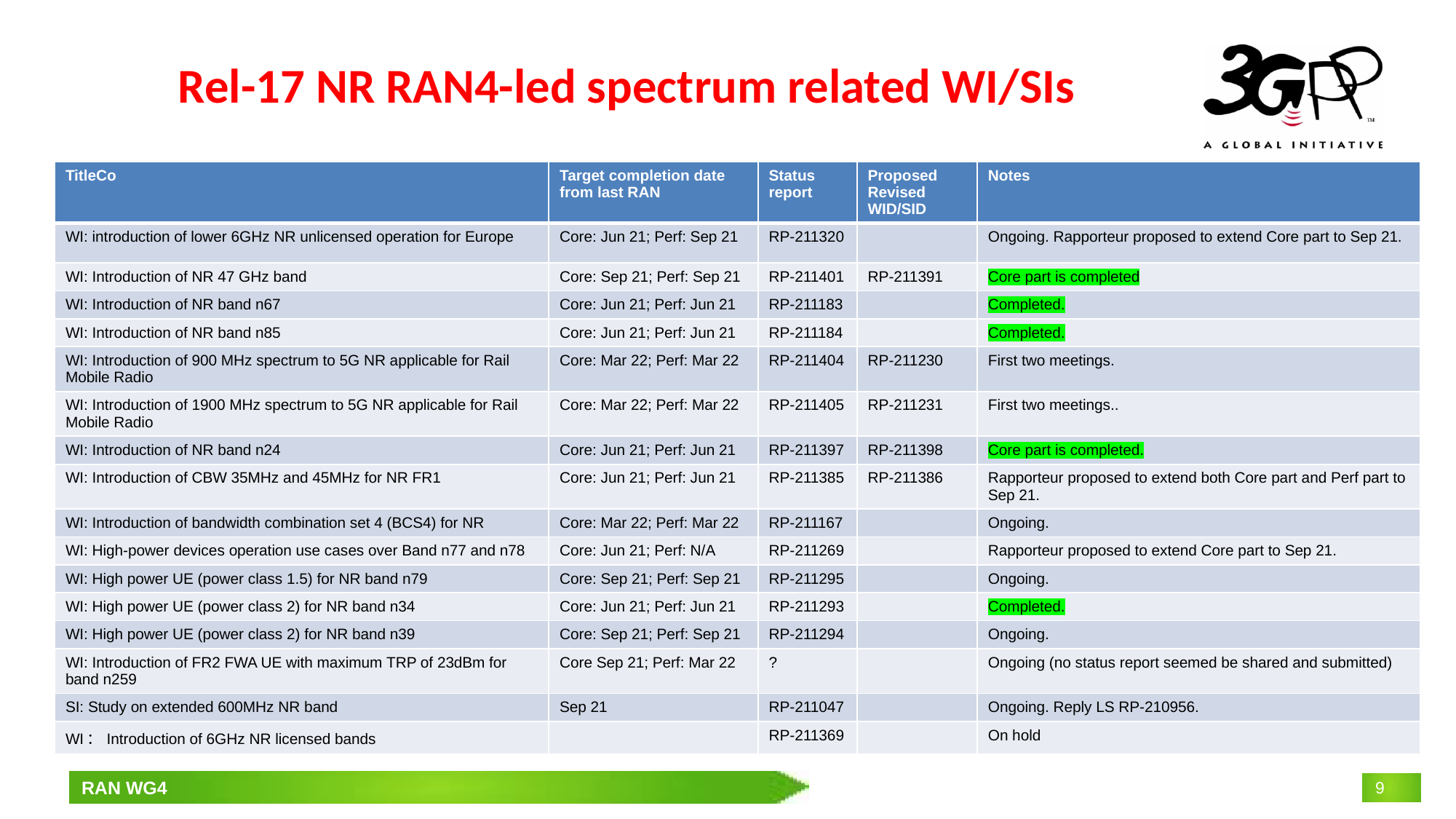

# Rel-17 NR RAN4-led spectrum related WI/SIs
| TitleCo | Target completion date from last RAN | Status report | Proposed Revised WID/SID | Notes |
| --- | --- | --- | --- | --- |
| WI: introduction of lower 6GHz NR unlicensed operation for Europe | Core: Jun 21; Perf: Sep 21 | RP-211320 |  | Ongoing. Rapporteur proposed to extend Core part to Sep 21. |
| WI: Introduction of NR 47 GHz band | Core: Sep 21; Perf: Sep 21 | RP-211401 | RP-211391 | Core part is completed |
| WI: Introduction of NR band n67 | Core: Jun 21; Perf: Jun 21 | RP-211183 |  | Completed. |
| WI: Introduction of NR band n85 | Core: Jun 21; Perf: Jun 21 | RP-211184 |  | Completed. |
| WI: Introduction of 900 MHz spectrum to 5G NR applicable for Rail Mobile Radio | Core: Mar 22; Perf: Mar 22 | RP-211404 | RP-211230 | First two meetings. |
| WI: Introduction of 1900 MHz spectrum to 5G NR applicable for Rail Mobile Radio | Core: Mar 22; Perf: Mar 22 | RP-211405 | RP-211231 | First two meetings.. |
| WI: Introduction of NR band n24 | Core: Jun 21; Perf: Jun 21 | RP-211397 | RP-211398 | Core part is completed. |
| WI: Introduction of CBW 35MHz and 45MHz for NR FR1 | Core: Jun 21; Perf: Jun 21 | RP-211385 | RP-211386 | Rapporteur proposed to extend both Core part and Perf part to Sep 21. |
| WI: Introduction of bandwidth combination set 4 (BCS4) for NR | Core: Mar 22; Perf: Mar 22 | RP-211167 |  | Ongoing. |
| WI: High-power devices operation use cases over Band n77 and n78 | Core: Jun 21; Perf: N/A | RP-211269 |  | Rapporteur proposed to extend Core part to Sep 21. |
| WI: High power UE (power class 1.5) for NR band n79 | Core: Sep 21; Perf: Sep 21 | RP-211295 |  | Ongoing. |
| WI: High power UE (power class 2) for NR band n34 | Core: Jun 21; Perf: Jun 21 | RP-211293 |  | Completed. |
| WI: High power UE (power class 2) for NR band n39 | Core: Sep 21; Perf: Sep 21 | RP-211294 |  | Ongoing. |
| WI: Introduction of FR2 FWA UE with maximum TRP of 23dBm for band n259 | Core Sep 21; Perf: Mar 22 | ? |  | Ongoing (no status report seemed be shared and submitted) |
| SI: Study on extended 600MHz NR band | Sep 21 | RP-211047 |  | Ongoing. Reply LS RP-210956. |
| WI：Introduction of 6GHz NR licensed bands |  | RP-211369 |  | On hold |